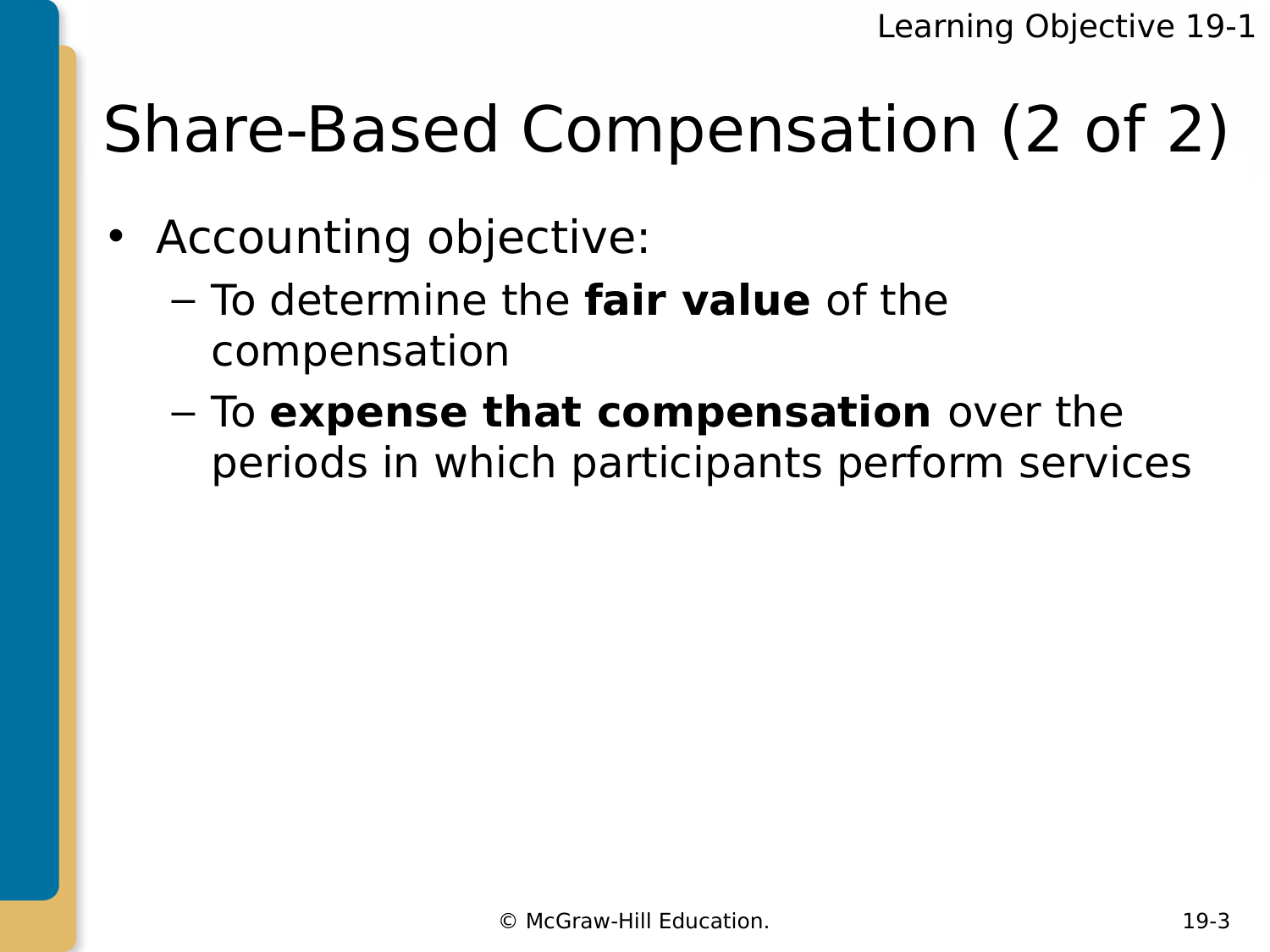

Learning Objective 19-1
# Share-Based Compensation (2 of 2)
Accounting objective:
To determine the fair value of the compensation
To expense that compensation over the periods in which participants perform services